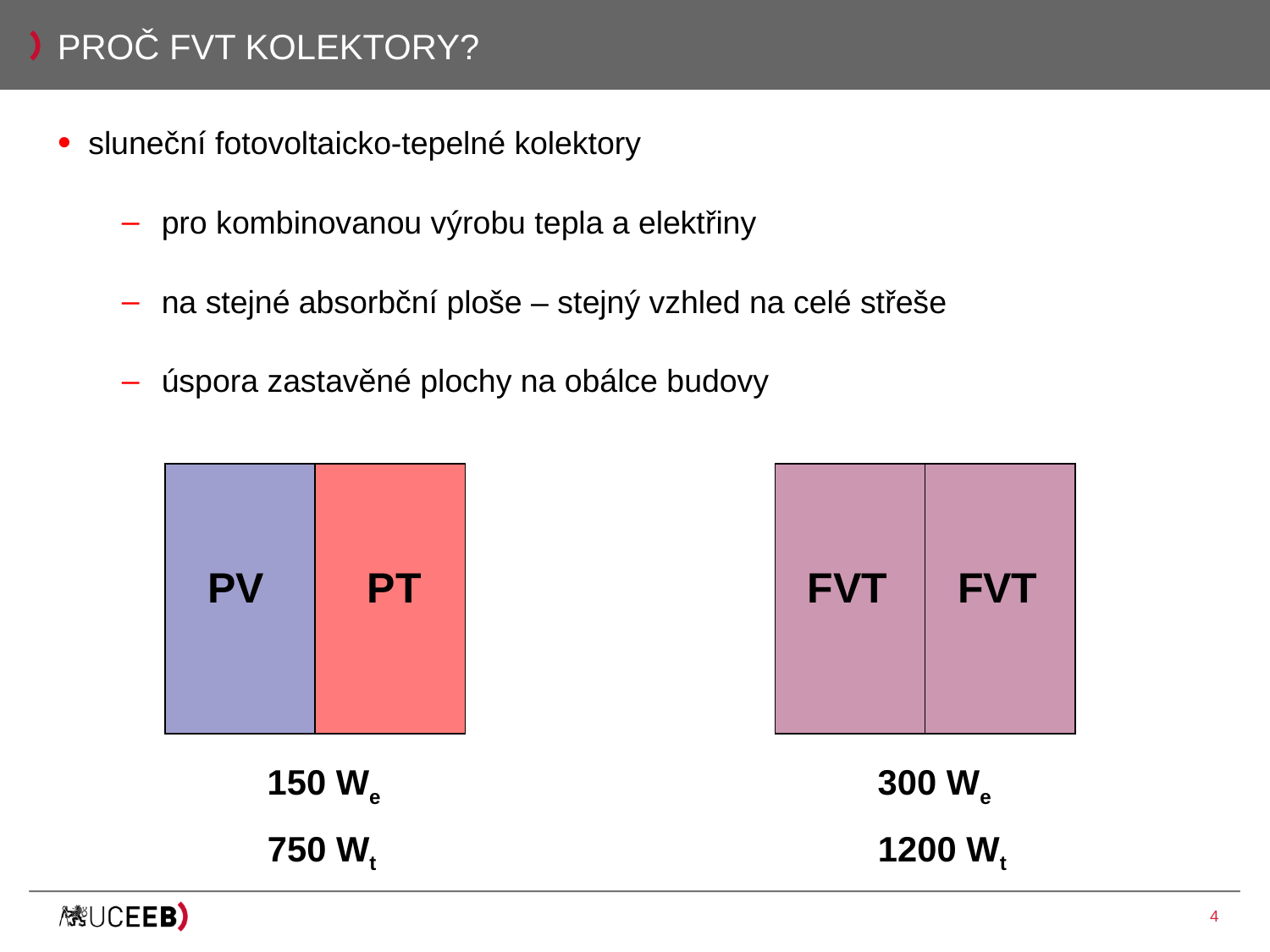

PROČ FVT KOLEKTORY?
sluneční fotovoltaicko-tepelné kolektory
pro kombinovanou výrobu tepla a elektřiny
na stejné absorbční ploše – stejný vzhled na celé střeše
úspora zastavěné plochy na obálce budovy

PV
PT
FVT
FVT
150 We
300 We
750 Wt
1200 Wt
4